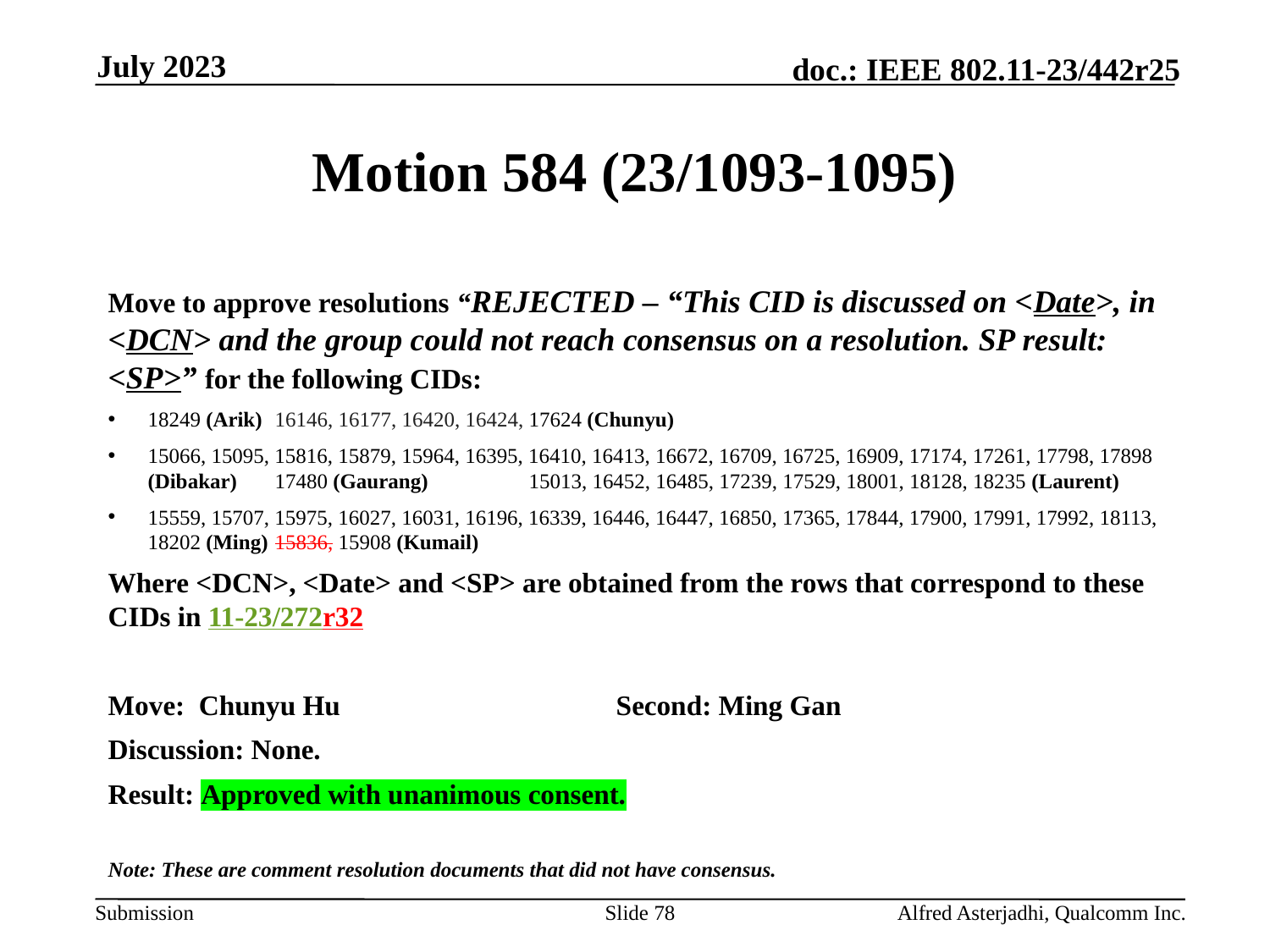

July 2023
# Motion 584 (23/1093-1095)
Move to approve resolutions “REJECTED – “This CID is discussed on <Date>, in <DCN> and the group could not reach consensus on a resolution. SP result: <SP>” for the following CIDs:
18249 (Arik)	16146, 16177, 16420, 16424, 17624 (Chunyu)
15066, 15095, 15816, 15879, 15964, 16395, 16410, 16413, 16672, 16709, 16725, 16909, 17174, 17261, 17798, 17898 (Dibakar) 	17480 (Gaurang) 	15013, 16452, 16485, 17239, 17529, 18001, 18128, 18235 (Laurent)
15559, 15707, 15975, 16027, 16031, 16196, 16339, 16446, 16447, 16850, 17365, 17844, 17900, 17991, 17992, 18113, 18202 (Ming) 	15836, 15908 (Kumail)
Where <DCN>, <Date> and <SP> are obtained from the rows that correspond to these CIDs in 11-23/272r32

Move:  Chunyu Hu			Second: Ming Gan
Discussion: None.
Result: Approved with unanimous consent.

Note: These are comment resolution documents that did not have consensus.
Slide 78
Alfred Asterjadhi, Qualcomm Inc.